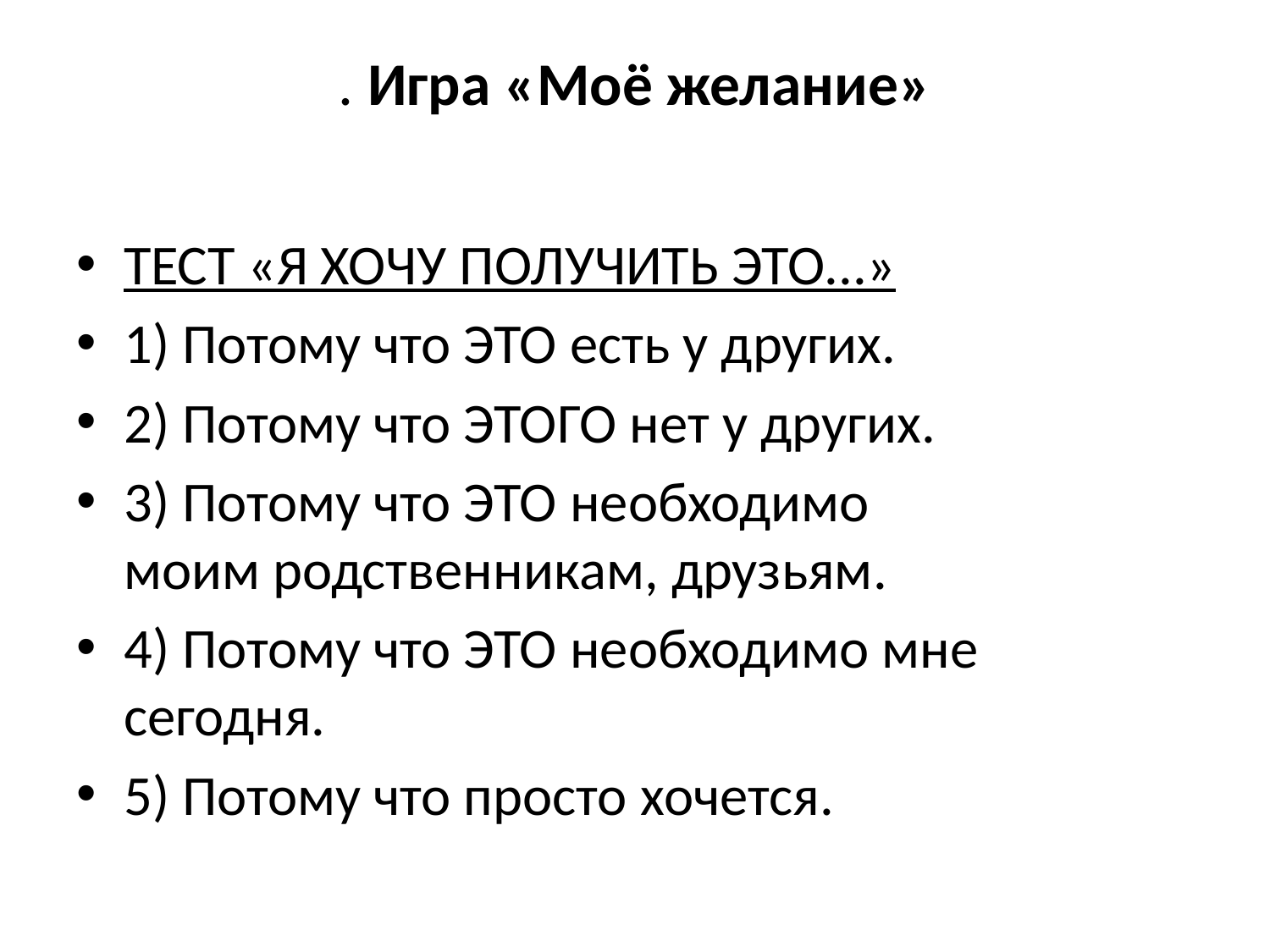

# . Игра «Моё желание»
ТЕСТ «Я ХОЧУ ПОЛУЧИТЬ ЭТО...»
1) Потому что ЭТО есть у других.
2) Потому что ЭТОГО нет у других.
3) Потому что ЭТО необходимо моим родственникам, друзьям.
4) Потому что ЭТО необходимо мне сегодня.
5) Потому что просто хочется.